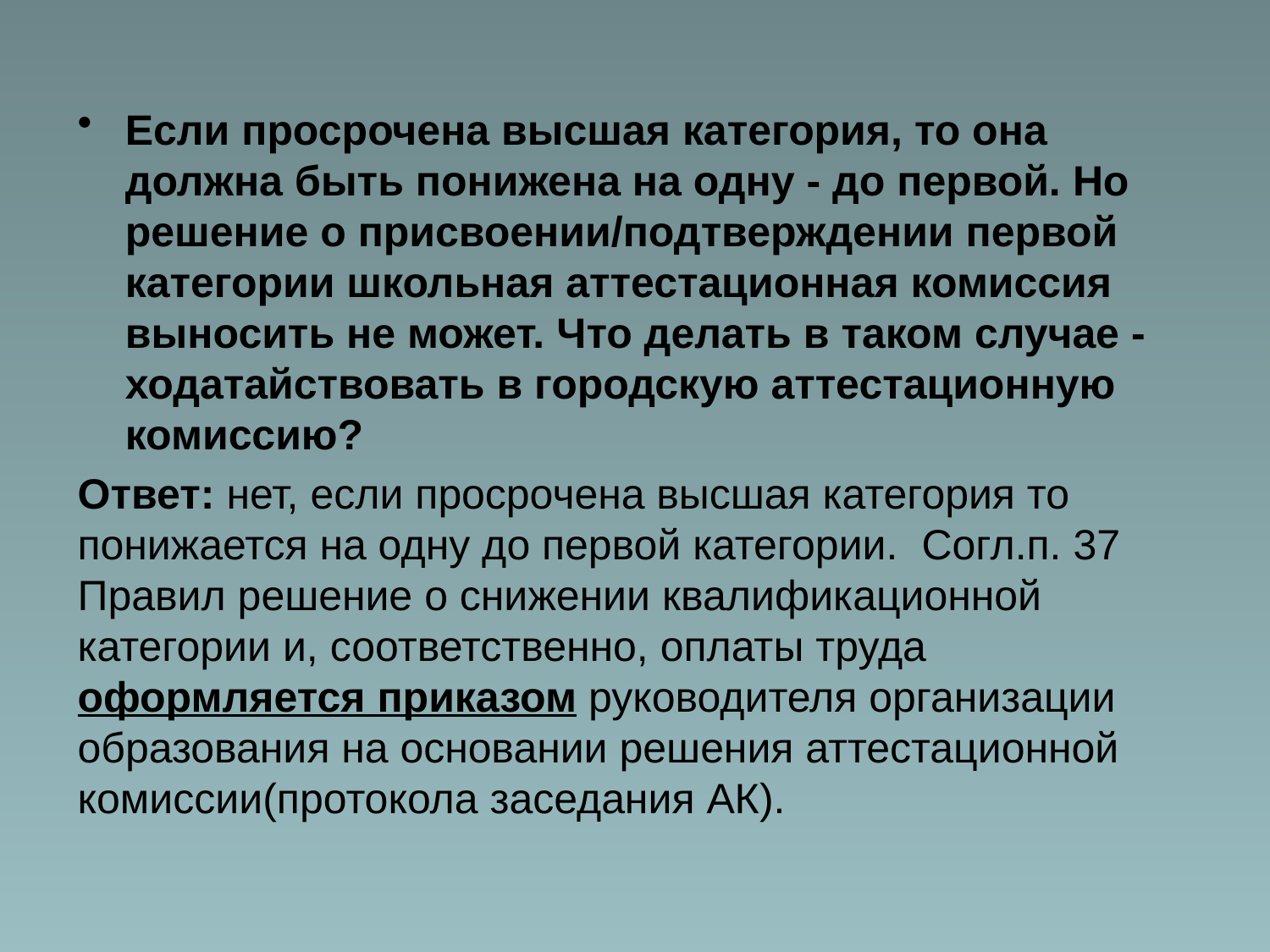

Если просрочена высшая категория, то она должна быть понижена на одну - до первой. Но решение о присвоении/подтверждении первой  категории школьная аттестационная комиссия выносить не может. Что делать в таком случае - ходатайствовать в городскую аттестационную комиссию?
Ответ: нет, если просрочена высшая категория то понижается на одну до первой категории.  Согл.п. 37 Правил решение о снижении квалификационной категории и, соответственно, оплаты труда оформляется приказом руководителя организации образования на основании решения аттестационной комиссии(протокола заседания АК).